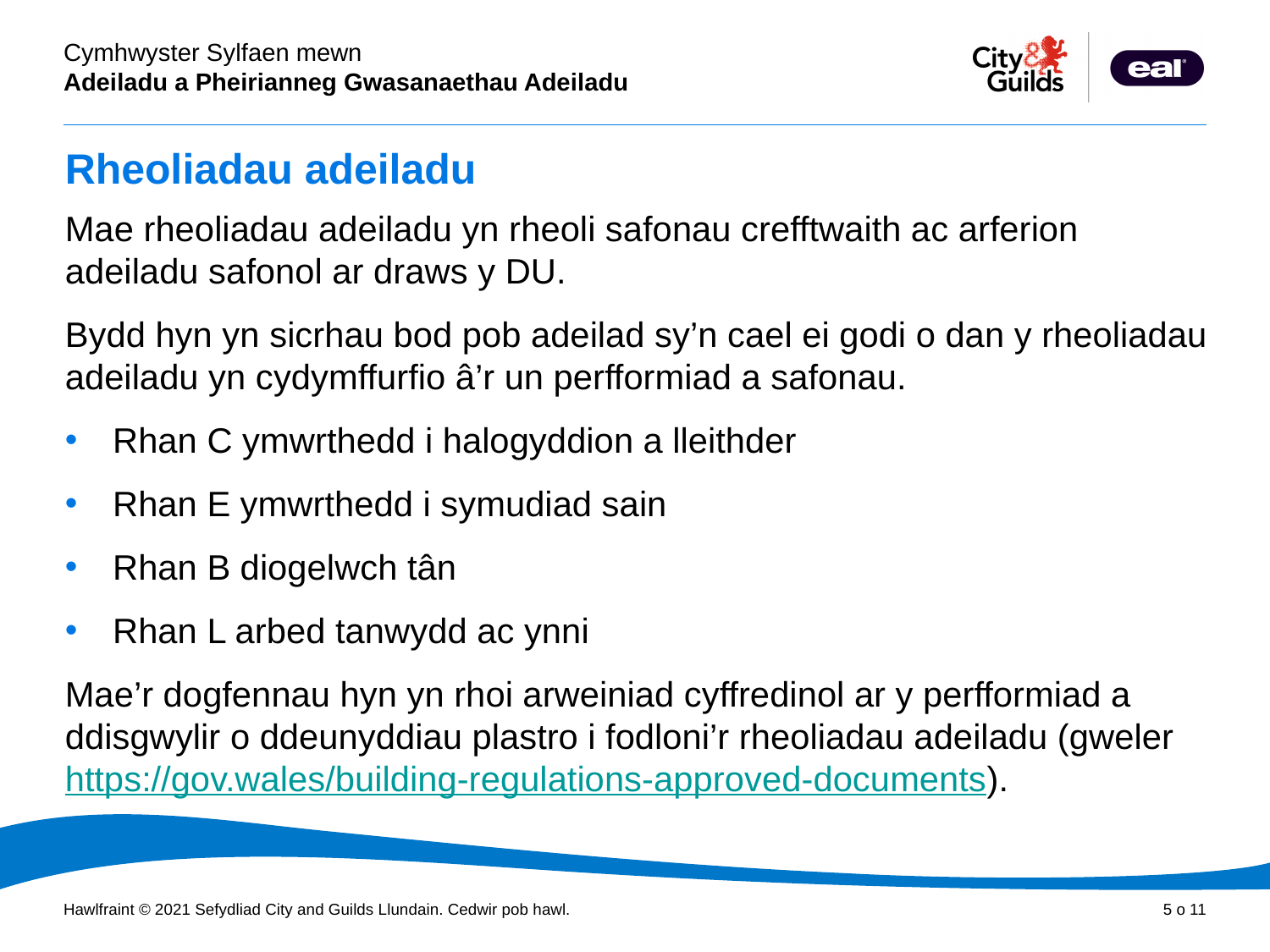

# Rheoliadau adeiladu
Mae rheoliadau adeiladu yn rheoli safonau crefftwaith ac arferion adeiladu safonol ar draws y DU.
Bydd hyn yn sicrhau bod pob adeilad sy’n cael ei godi o dan y rheoliadau adeiladu yn cydymffurfio â’r un perfformiad a safonau.
Rhan C ymwrthedd i halogyddion a lleithder
Rhan E ymwrthedd i symudiad sain
Rhan B diogelwch tân
Rhan L arbed tanwydd ac ynni
Mae’r dogfennau hyn yn rhoi arweiniad cyffredinol ar y perfformiad a ddisgwylir o ddeunyddiau plastro i fodloni’r rheoliadau adeiladu (gweler https://gov.wales/building-regulations-approved-documents).